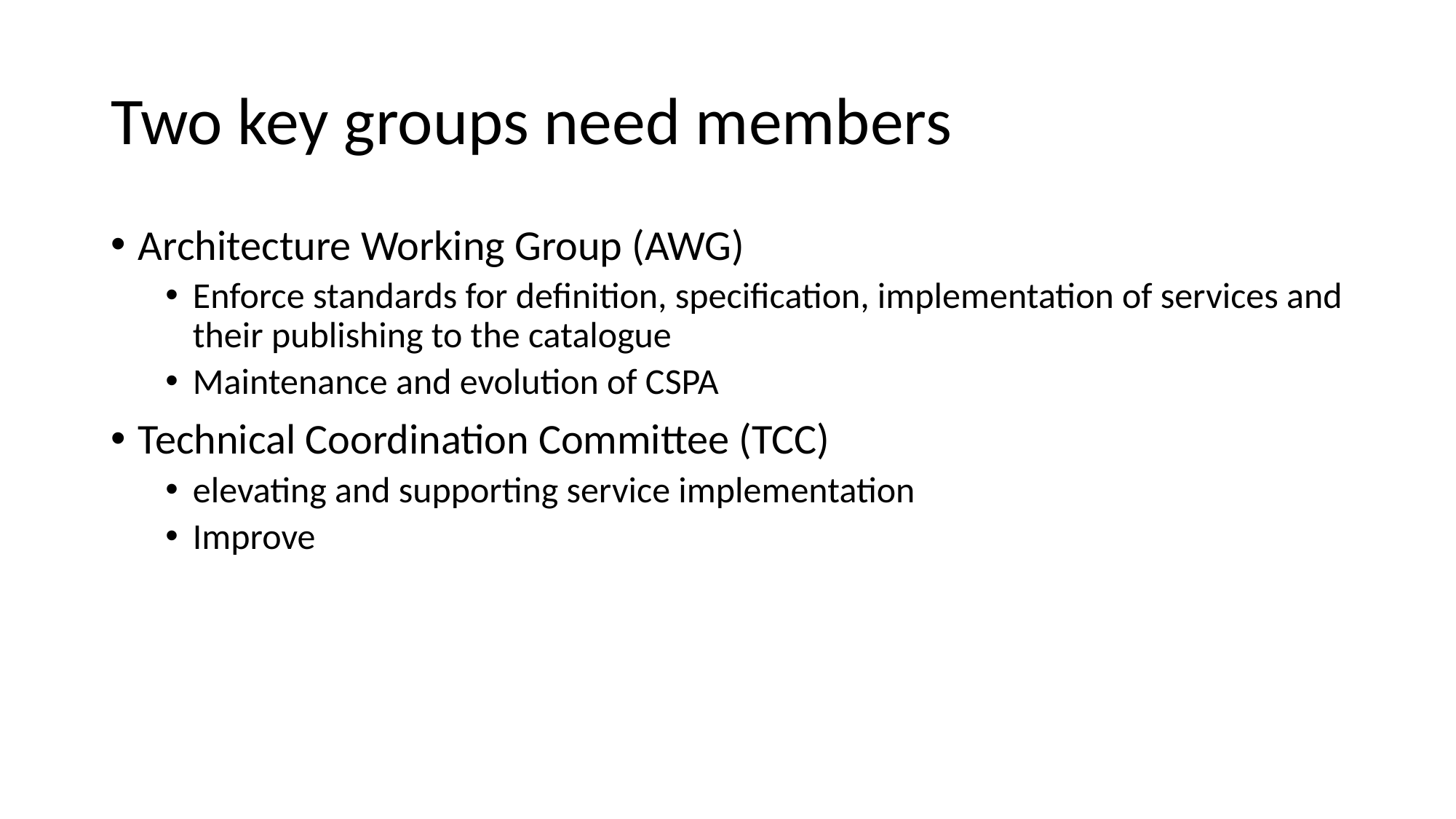

# Two key groups need members
Architecture Working Group (AWG)
Enforce standards for definition, specification, implementation of services and their publishing to the catalogue
Maintenance and evolution of CSPA
Technical Coordination Committee (TCC)
elevating and supporting service implementation
Improve